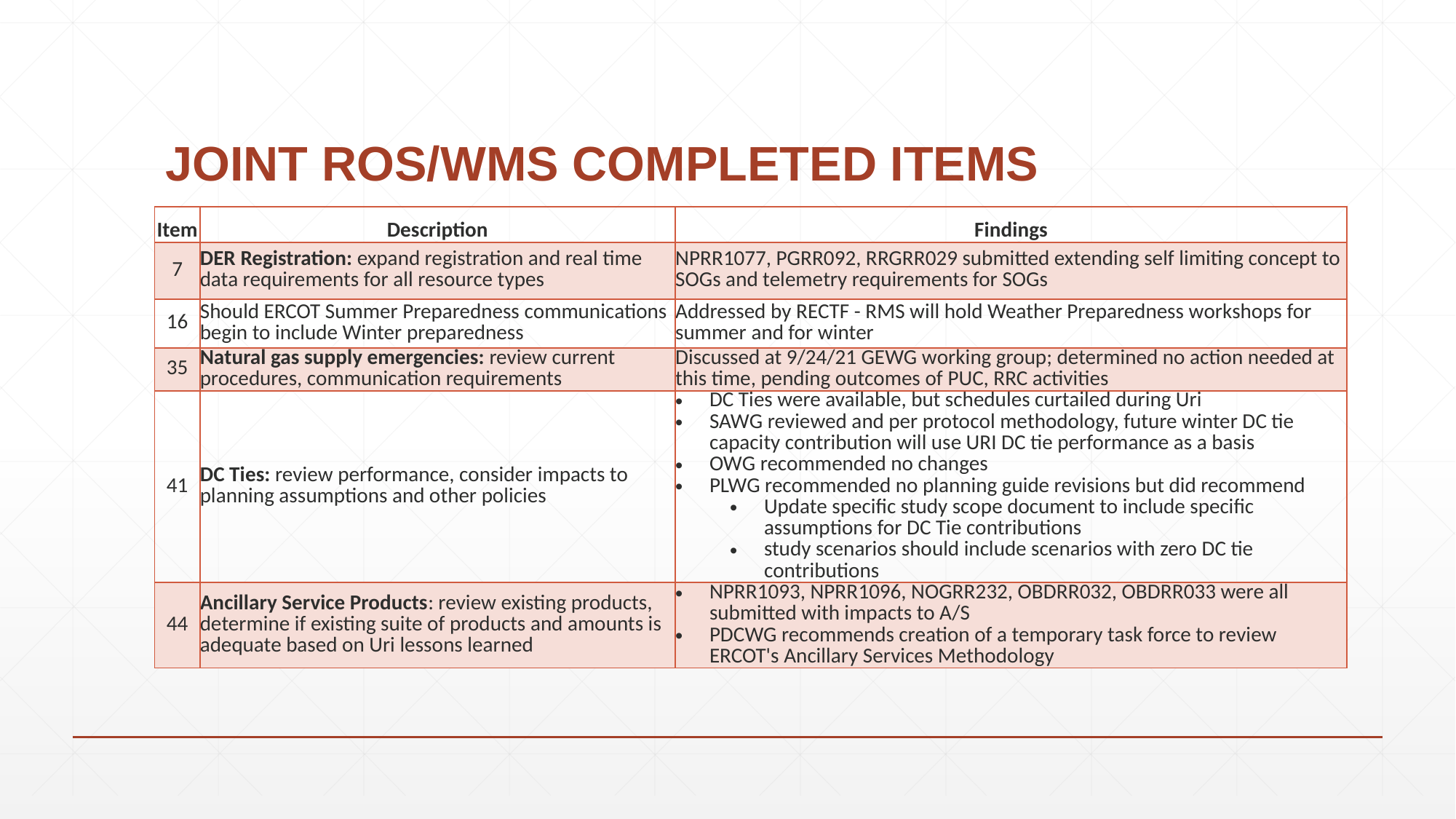

# JOINT ROS/WMS COMPLETED ITEMS
| Item | Description | Findings |
| --- | --- | --- |
| 7 | DER Registration: expand registration and real time data requirements for all resource types | NPRR1077, PGRR092, RRGRR029 submitted extending self limiting concept to SOGs and telemetry requirements for SOGs |
| 16 | Should ERCOT Summer Preparedness communications begin to include Winter preparedness | Addressed by RECTF - RMS will hold Weather Preparedness workshops for summer and for winter |
| 35 | Natural gas supply emergencies: review current procedures, communication requirements | Discussed at 9/24/21 GEWG working group; determined no action needed at this time, pending outcomes of PUC, RRC activities |
| 41 | DC Ties: review performance, consider impacts to planning assumptions and other policies | DC Ties were available, but schedules curtailed during Uri SAWG reviewed and per protocol methodology, future winter DC tie capacity contribution will use URI DC tie performance as a basis OWG recommended no changes PLWG recommended no planning guide revisions but did recommend Update specific study scope document to include specific assumptions for DC Tie contributions study scenarios should include scenarios with zero DC tie contributions |
| 44 | Ancillary Service Products: review existing products, determine if existing suite of products and amounts is adequate based on Uri lessons learned | NPRR1093, NPRR1096, NOGRR232, OBDRR032, OBDRR033 were all submitted with impacts to A/S PDCWG recommends creation of a temporary task force to review ERCOT's Ancillary Services Methodology |